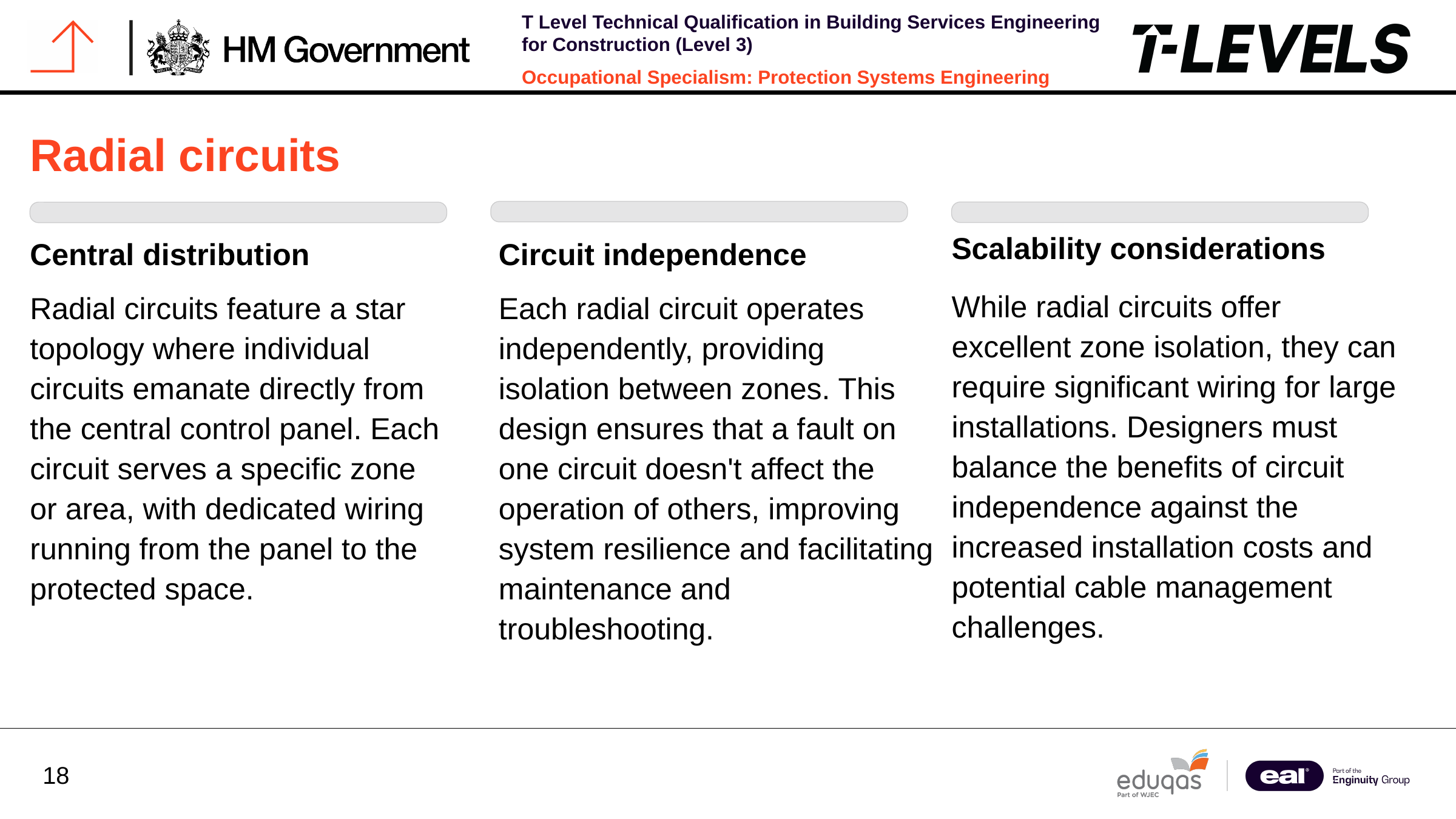

Radial circuits

Scalability considerations
Central distribution
Circuit independence
While radial circuits offer excellent zone isolation, they can require significant wiring for large installations. Designers must balance the benefits of circuit independence against the increased installation costs and potential cable management challenges.
Each radial circuit operates independently, providing isolation between zones. This design ensures that a fault on one circuit doesn't affect the operation of others, improving system resilience and facilitating maintenance and troubleshooting.
Radial circuits feature a star topology where individual circuits emanate directly from the central control panel. Each circuit serves a specific zone or area, with dedicated wiring running from the panel to the protected space.